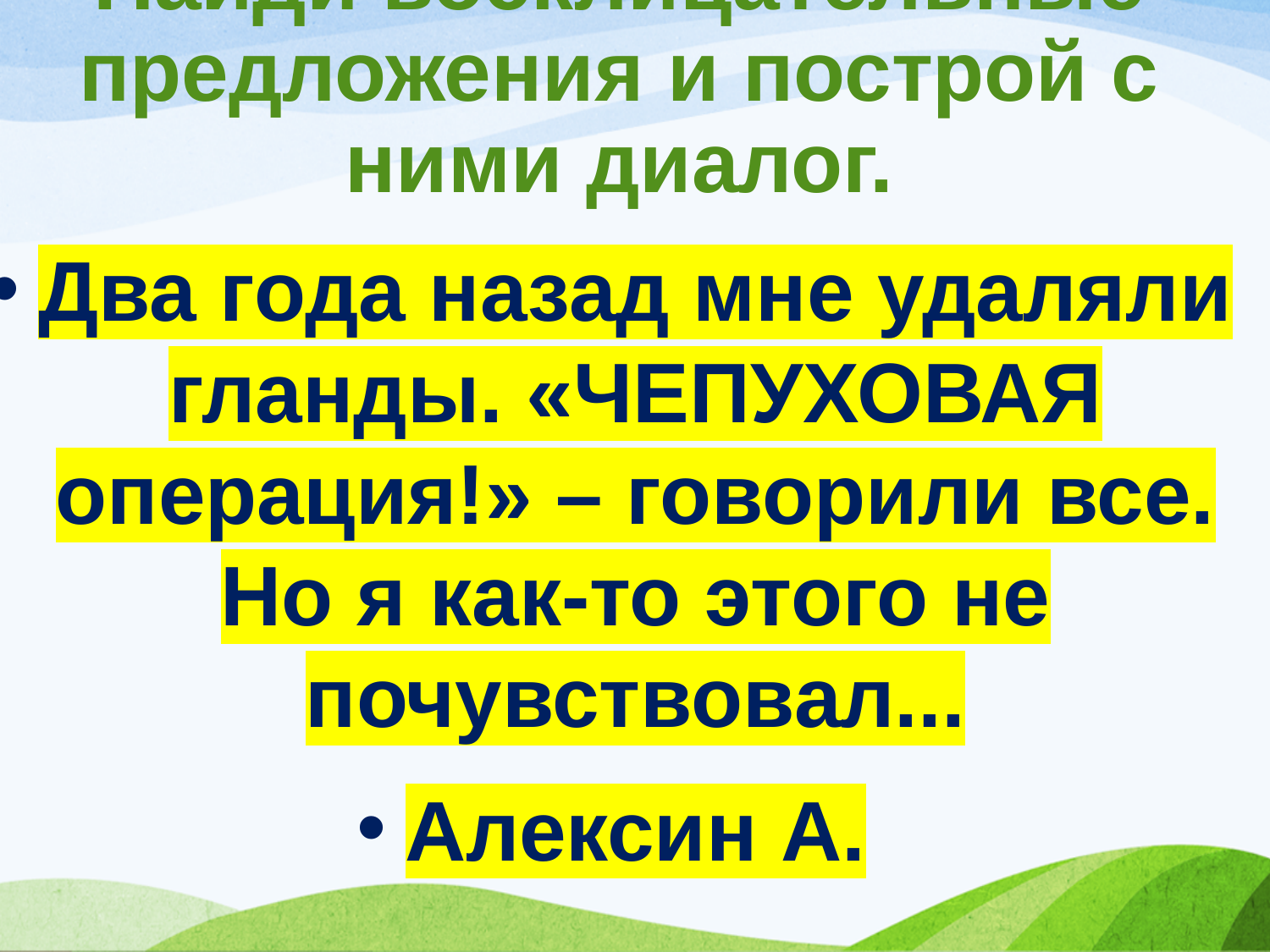

# Найди восклицательные предложения и построй с ними диалог.
Два года назад мне удаляли гланды. «ЧЕПУХОВАЯ операция!» – говорили все. Но я как-то этого не почувствовал...
Алексин А.